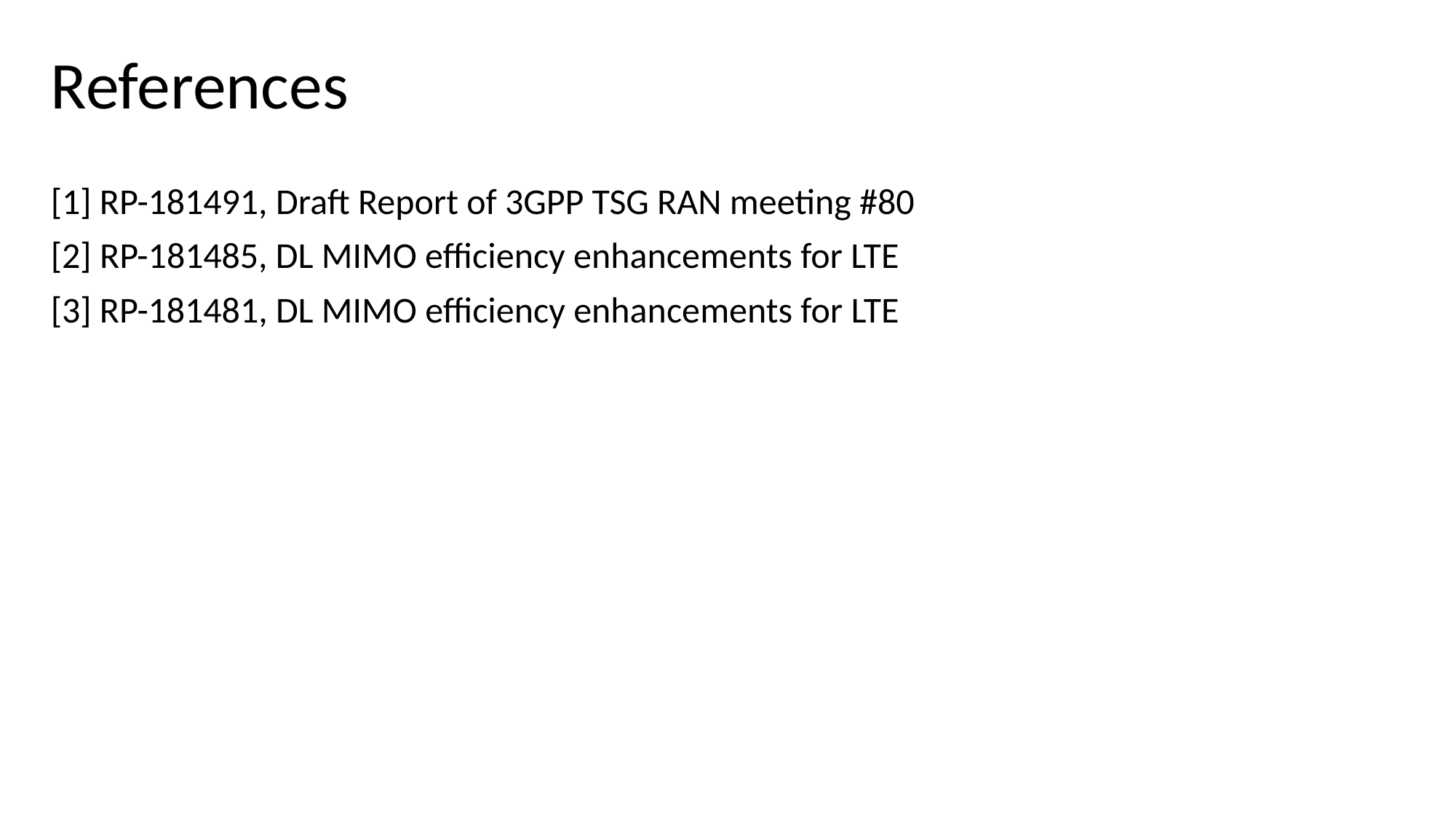

# References
[1] RP-181491, Draft Report of 3GPP TSG RAN meeting #80
[2] RP-181485, DL MIMO efficiency enhancements for LTE
[3] RP-181481, DL MIMO efficiency enhancements for LTE